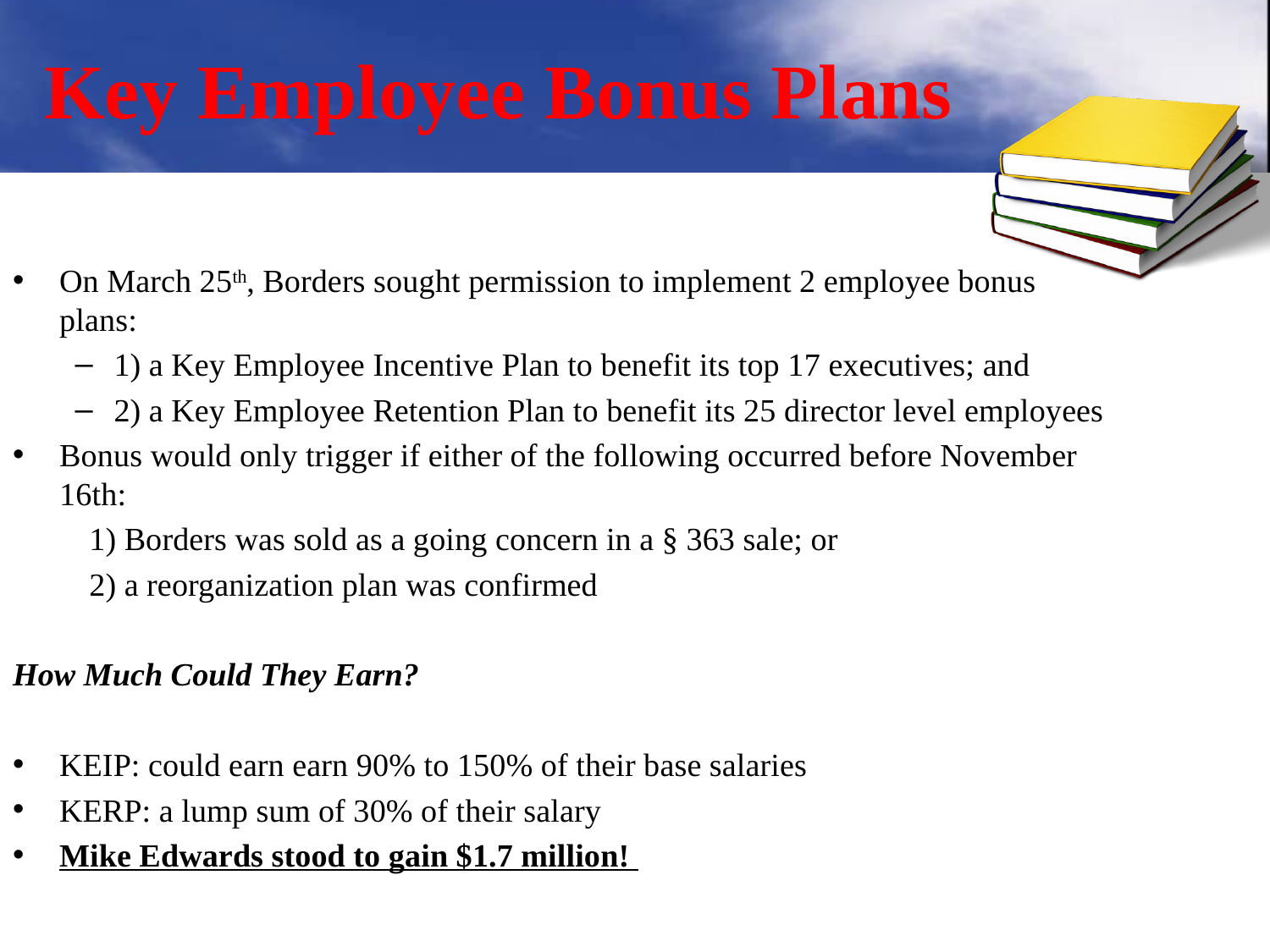

# Key Employee Bonus Plans
On March 25th, Borders sought permission to implement 2 employee bonus plans:
1) a Key Employee Incentive Plan to benefit its top 17 executives; and
2) a Key Employee Retention Plan to benefit its 25 director level employees
Bonus would only trigger if either of the following occurred before November 16th:
	 1) Borders was sold as a going concern in a § 363 sale; or
	 2) a reorganization plan was confirmed

How Much Could They Earn?

KEIP: could earn earn 90% to 150% of their base salaries
KERP: a lump sum of 30% of their salary
Mike Edwards stood to gain $1.7 million!